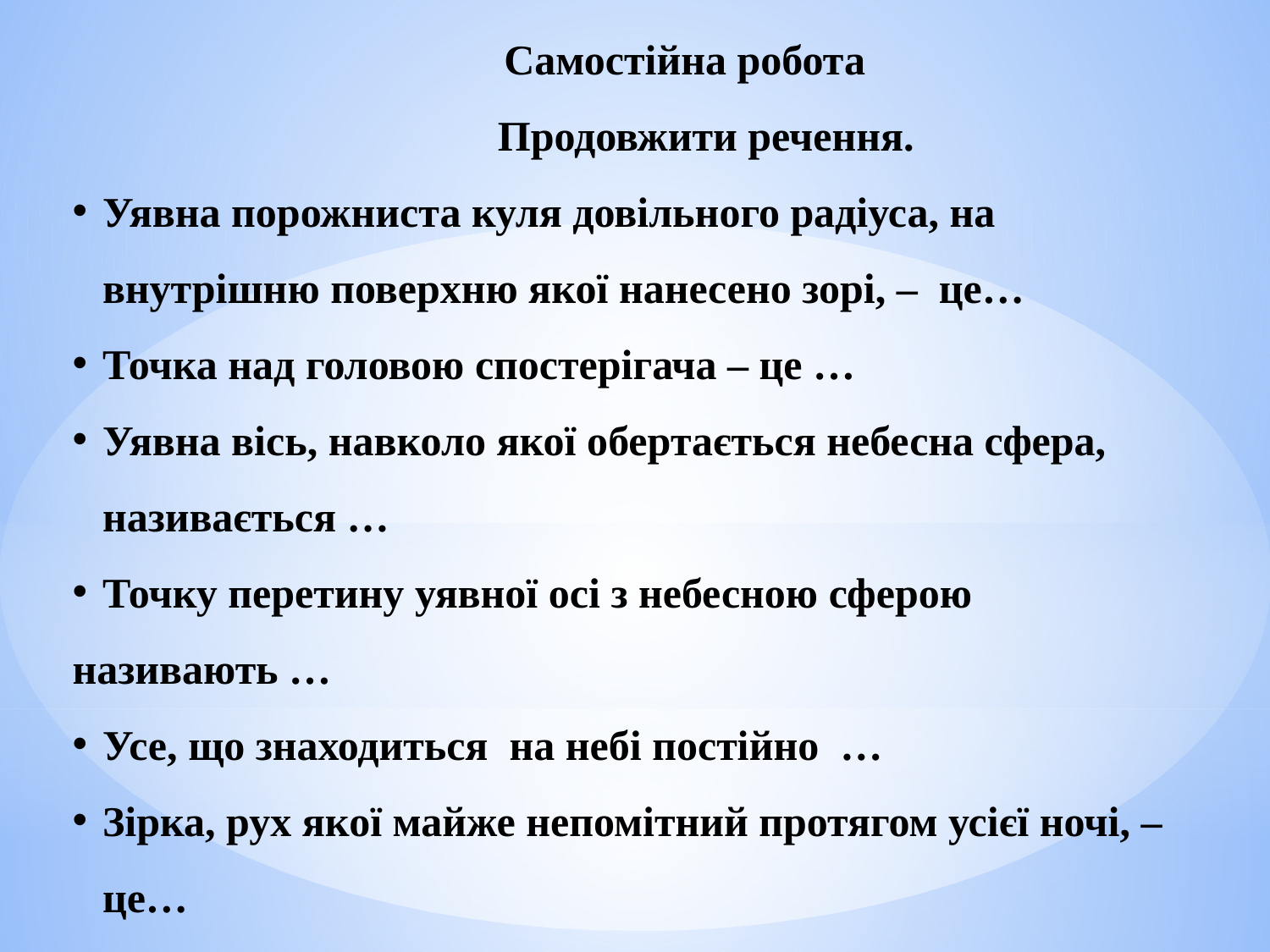

Самостійна робота
	Продовжити речення.
Уявна порожниста куля довільного радіуса, на внутрішню поверхню якої нанесено зорі, –  це…
Точка над головою спостерігача – це …
Уявна вісь, навколо якої обертається небесна сфера, називається …
Точку перетину уявної осі з небесною сферою
називають …
Усе, що знаходиться  на небі постійно  …
Зірка, рух якої майже непомітний протягом усієї ночі, – це…